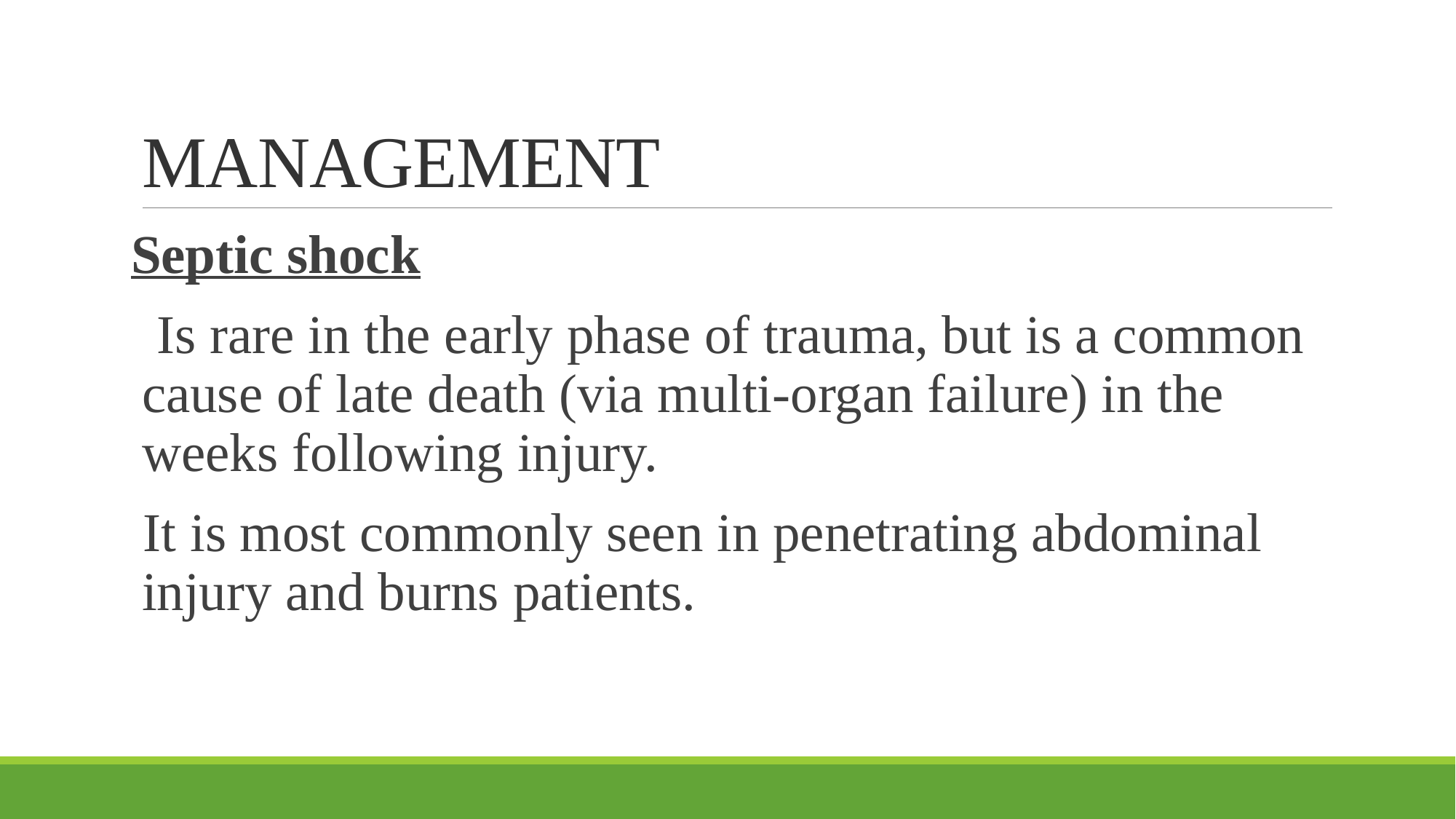

# MANAGEMENT
Septic shock
 Is rare in the early phase of trauma, but is a common cause of late death (via multi-organ failure) in the weeks following injury.
It is most commonly seen in penetrating abdominal injury and burns patients.